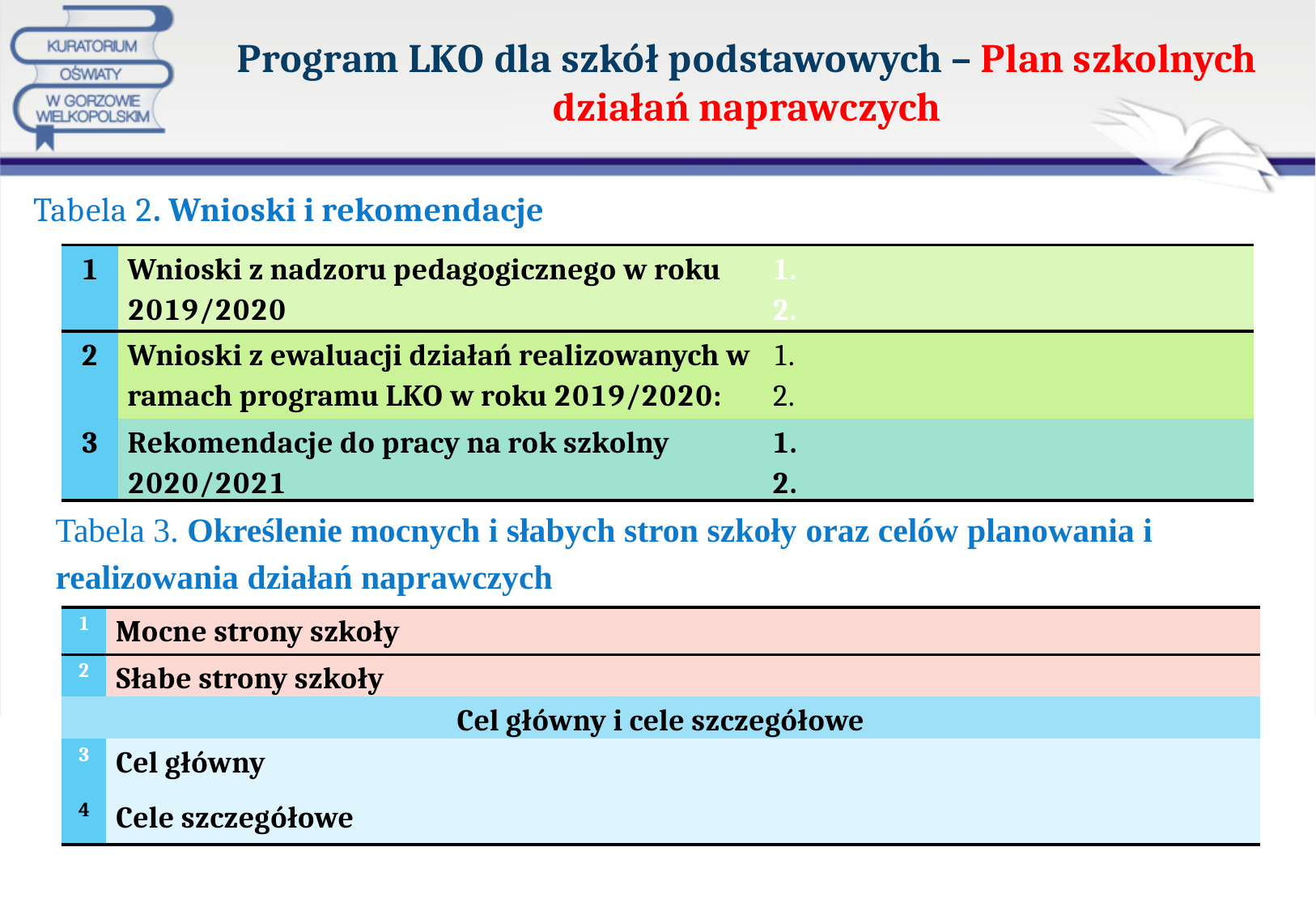

# Program LKO dla szkół podstawowych – Plan szkolnych działań naprawczych
Tabela 2. Wnioski i rekomendacje

| 1 | Wnioski z nadzoru pedagogicznego w roku 2019/2020 | 1. 2. |
| --- | --- | --- |
| 2 | Wnioski z ewaluacji działań realizowanych w ramach programu LKO w roku 2019/2020: | 1. 2. |
| 3 | Rekomendacje do pracy na rok szkolny 2020/2021 | 1. 2. |
Tabela 3. Określenie mocnych i słabych stron szkoły oraz celów planowania i realizowania działań naprawczych

| 1 | Mocne strony szkoły |  |
| --- | --- | --- |
| 2 | Słabe strony szkoły |  |
| Cel główny i cele szczegółowe |  |  |
| 3 | Cel główny |  |
| 4 | Cele szczegółowe |  |